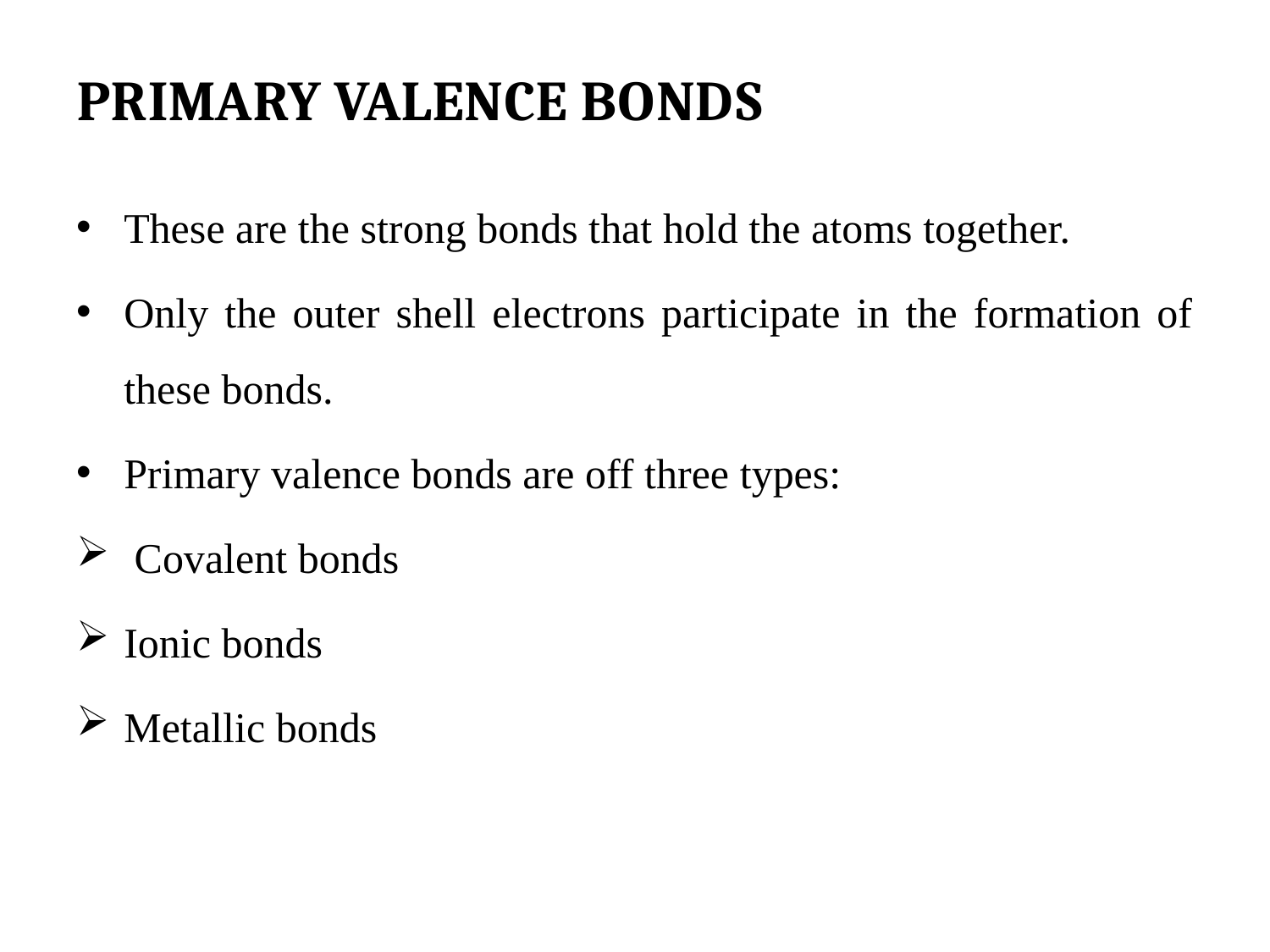

# PRIMARY VALENCE BONDS
These are the strong bonds that hold the atoms together.
Only the outer shell electrons participate in the formation of these bonds.
Primary valence bonds are off three types:
 Covalent bonds
Ionic bonds
Metallic bonds